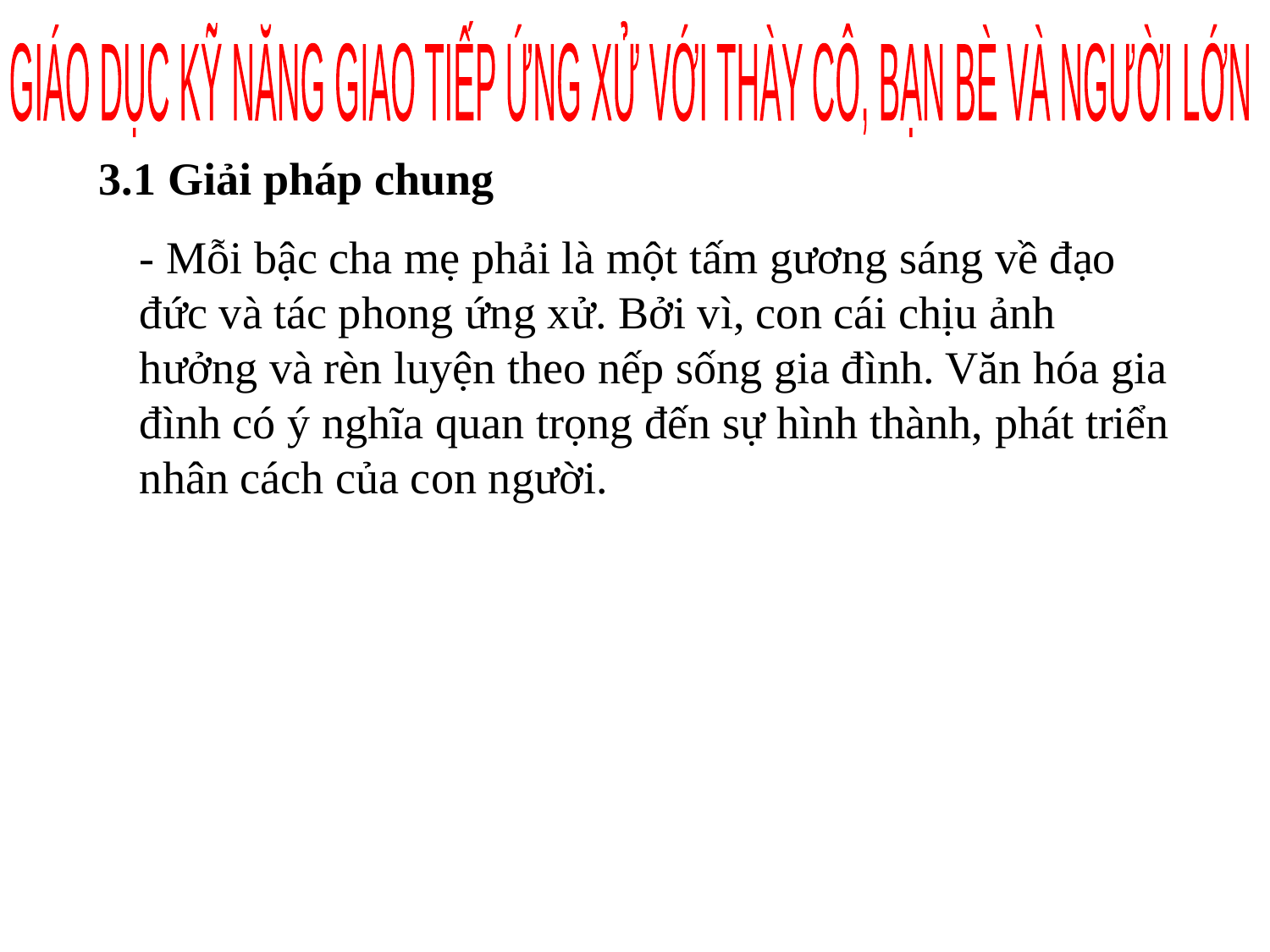

GIÁO DỤC KỸ NĂNG GIAO TIẾP ỨNG XỬ VỚI THÀY CÔ, BẠN BÈ VÀ NGƯỜI LỚN
3.1 Giải pháp chung
- Mỗi bậc cha mẹ phải là một tấm gương sáng về đạo đức và tác phong ứng xử. Bởi vì, con cái chịu ảnh hưởng và rèn luyện theo nếp sống gia đình. Văn hóa gia đình có ý nghĩa quan trọng đến sự hình thành, phát triển nhân cách của con người.